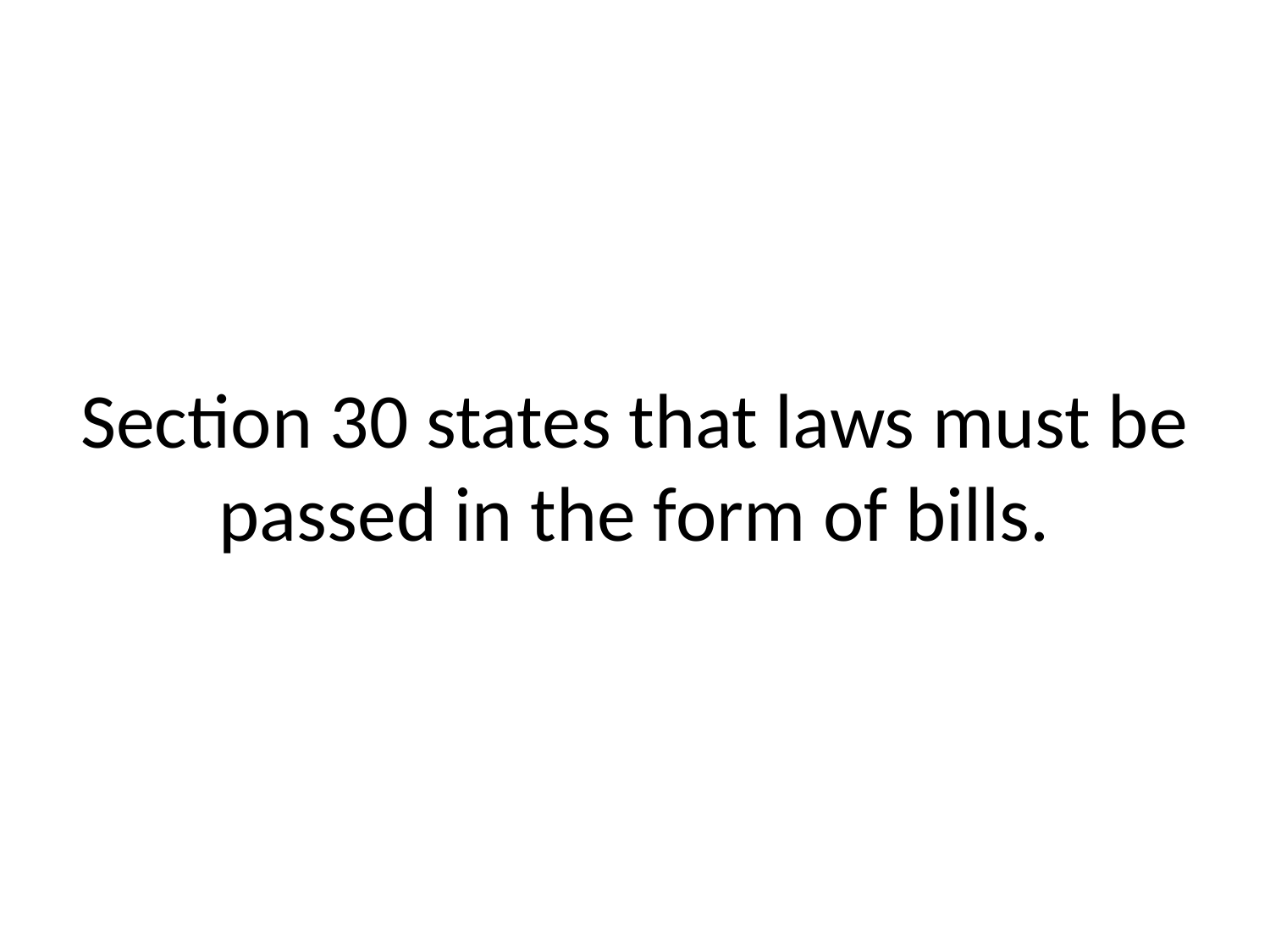

# Section 30 states that laws must be passed in the form of bills.